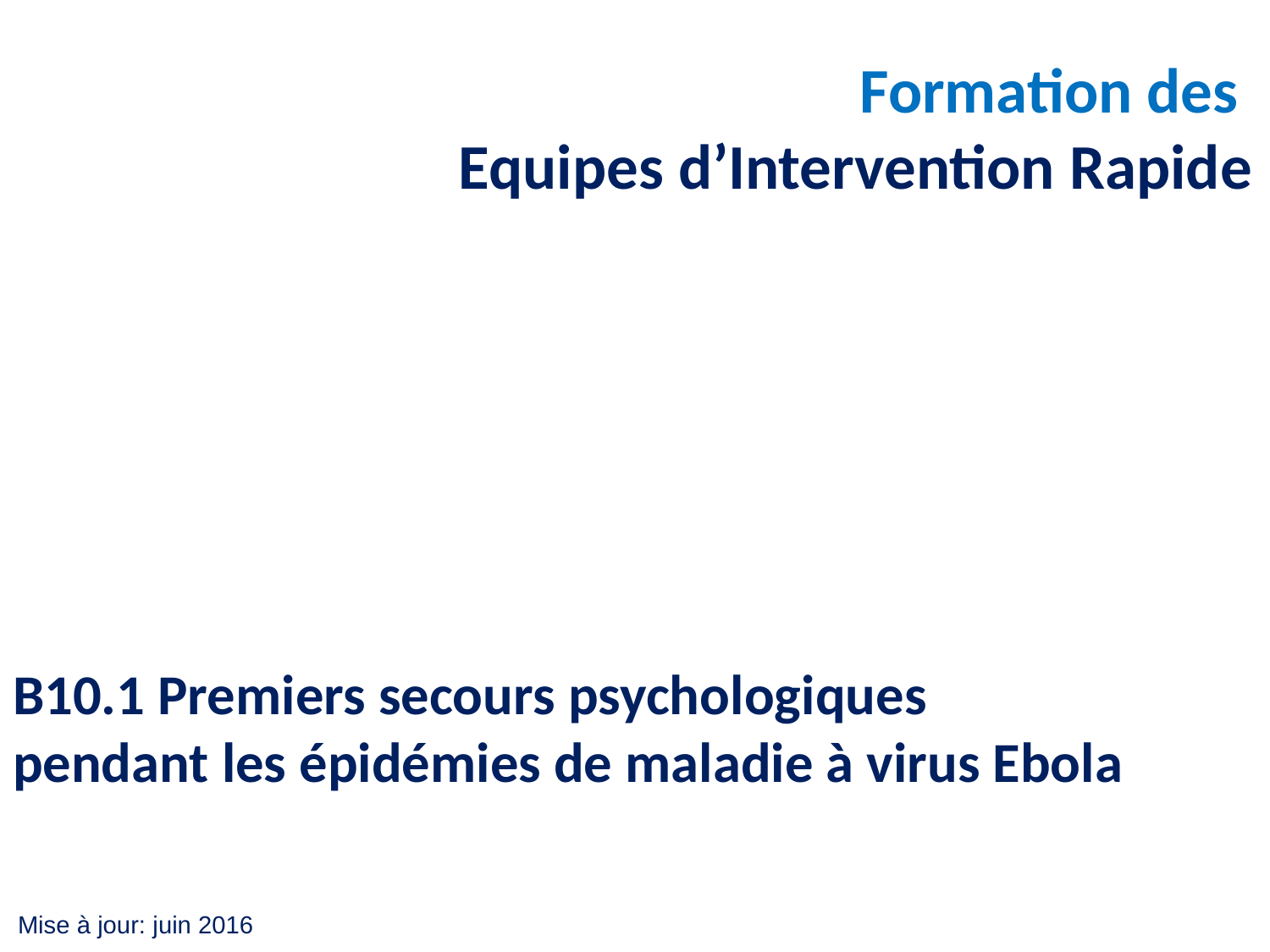

Formation des
Equipes d’Intervention Rapide
B10.1 Premiers secours psychologiques pendant les épidémies de maladie à virus Ebola
Mise à jour: juin 2016